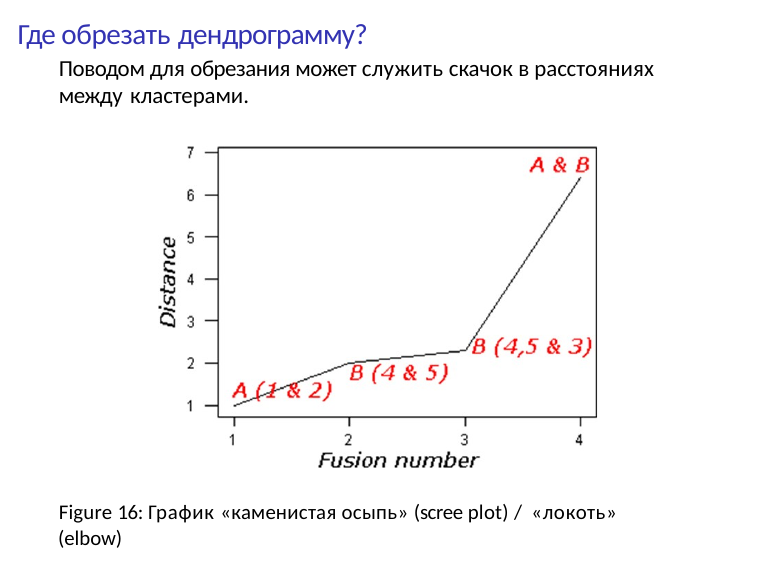

# Где обрезать дендрограмму?
Поводом для обрезания может служить скачок в расстояниях  между кластерами.

Figure 16: График «каменистая осыпь» (scree plot) / «локоть»  (elbow)